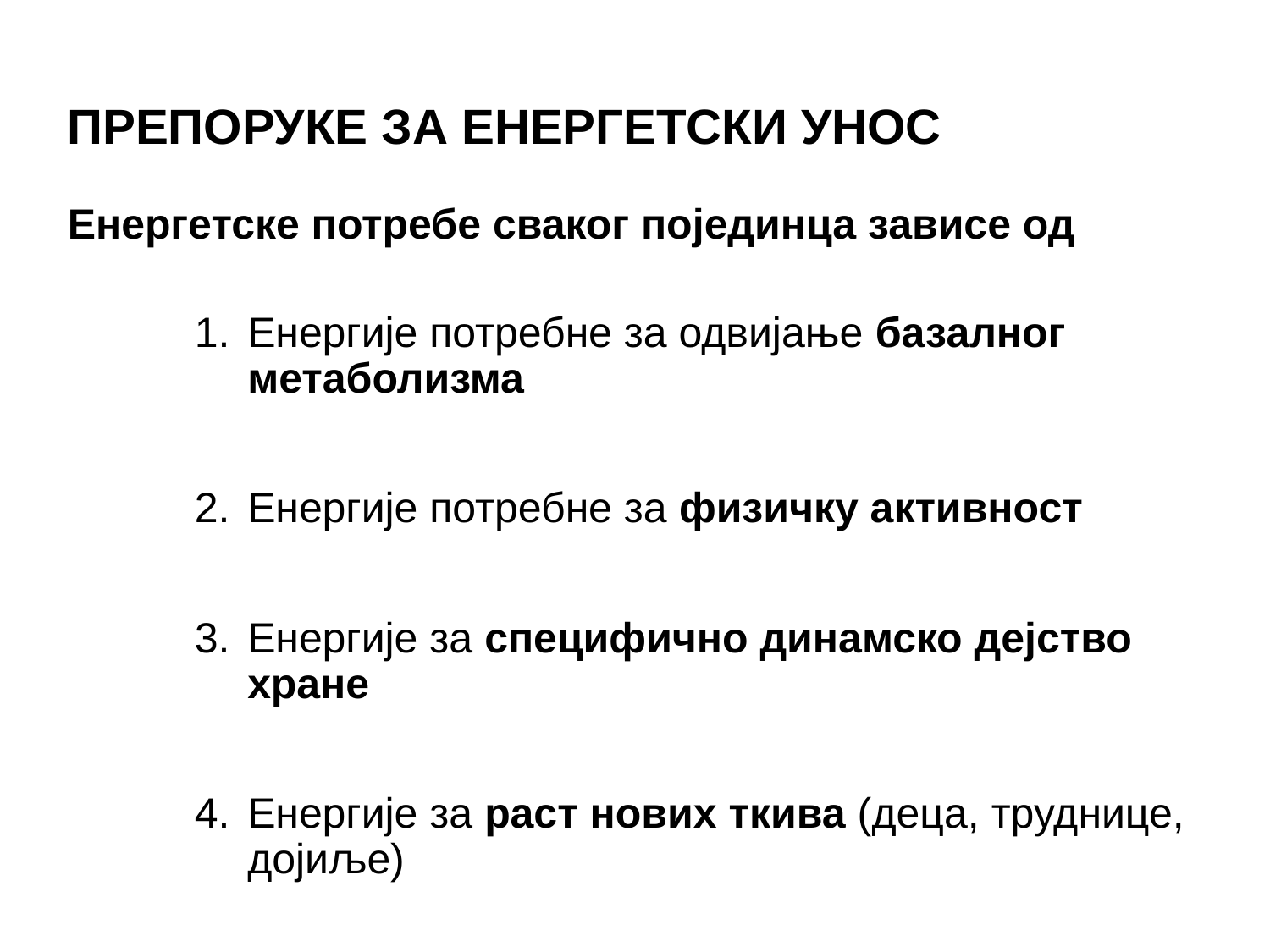

# ПРЕПОРУКЕ ЗА ЕНЕРГЕТСКИ УНОС
Енергетске потребе сваког појединца зависе од

Енергије потребне за одвијање базалног метаболизма

Енергије потребне за физичку активност

Енергије за специфично динамско дејство хране

Енергије за раст нових ткива (деца, труднице, дојиље)